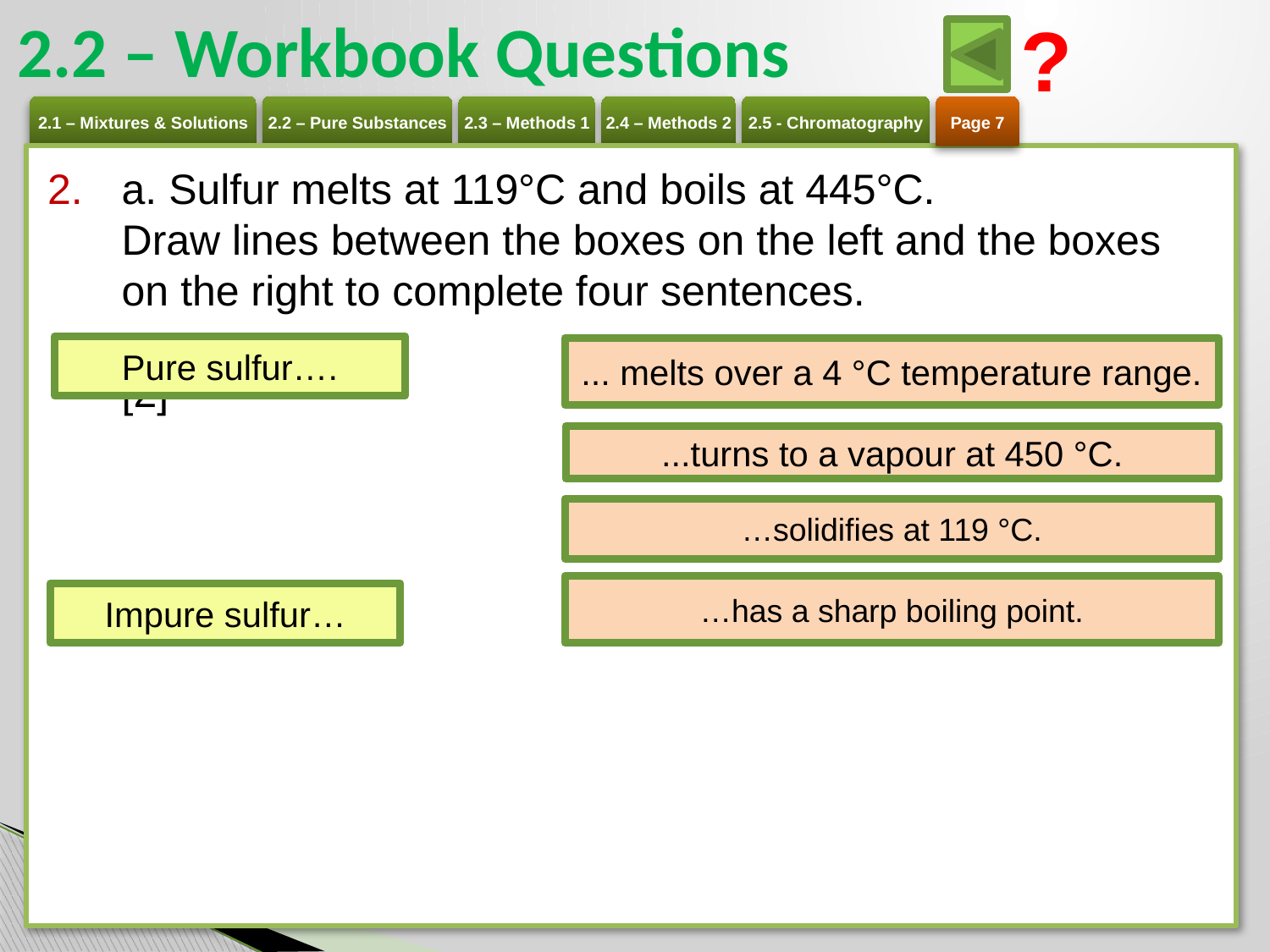

?
# 2.2 – Workbook Questions

Page 7
a. Sulfur melts at 119°C and boils at 445°C.
Draw lines between the boxes on the left and the boxes on the right to complete four sentences.	[2]
Pure sulfur….
... melts over a 4 °C temperature range.
...turns to a vapour at 450 °C.
…solidifies at 119 °C.
…has a sharp boiling point.
Impure sulfur…